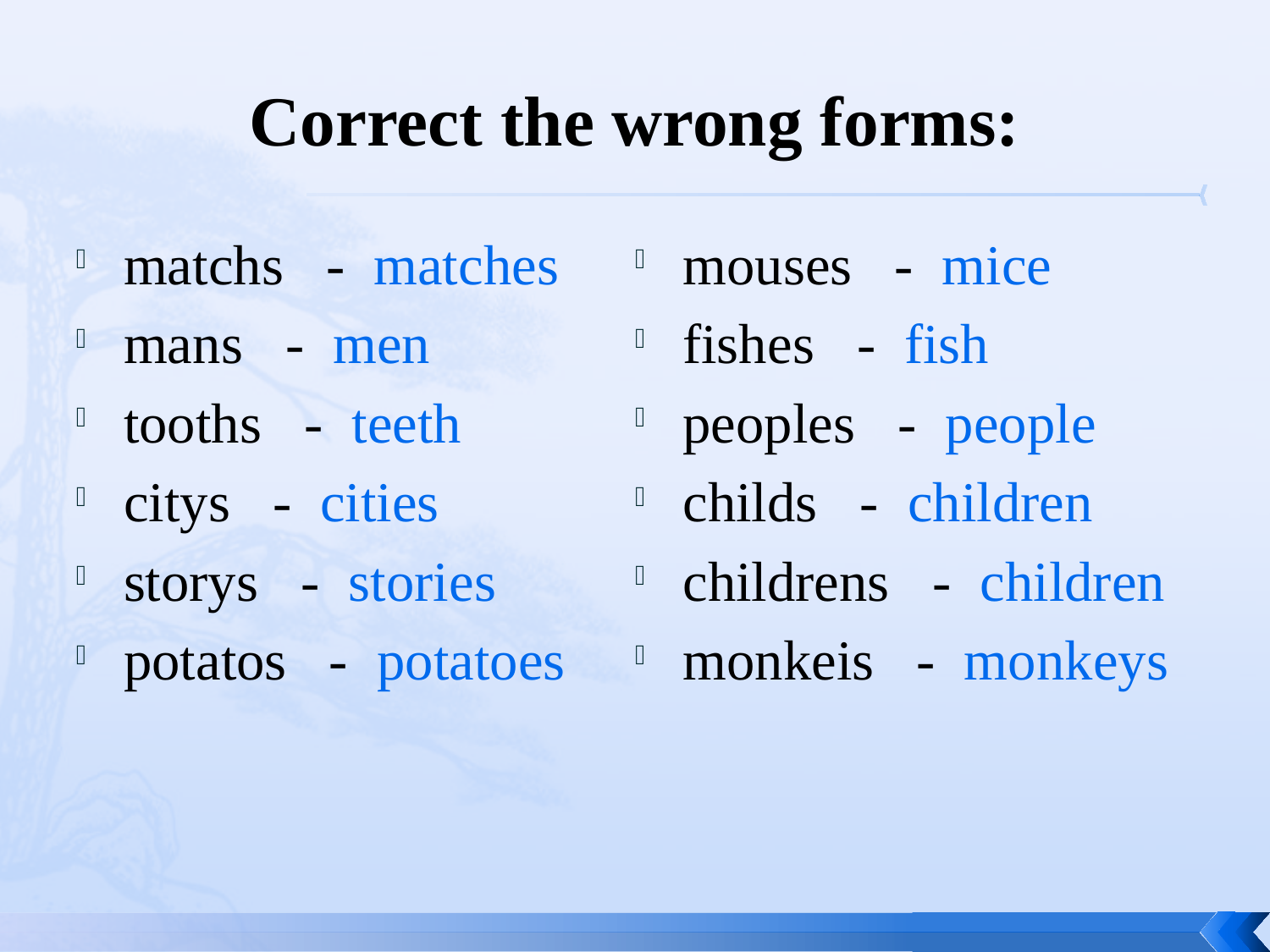

# Correct the wrong forms:
matchs   -  matches
mans   -  men
tooths   -  teeth
citys   -  cities
storys   -  stories
potatos   -  potatoes
mouses   -  mice
fishes   -  fish
peoples   -  people
childs   -  children
childrens   -  children
monkeis   -  monkeys